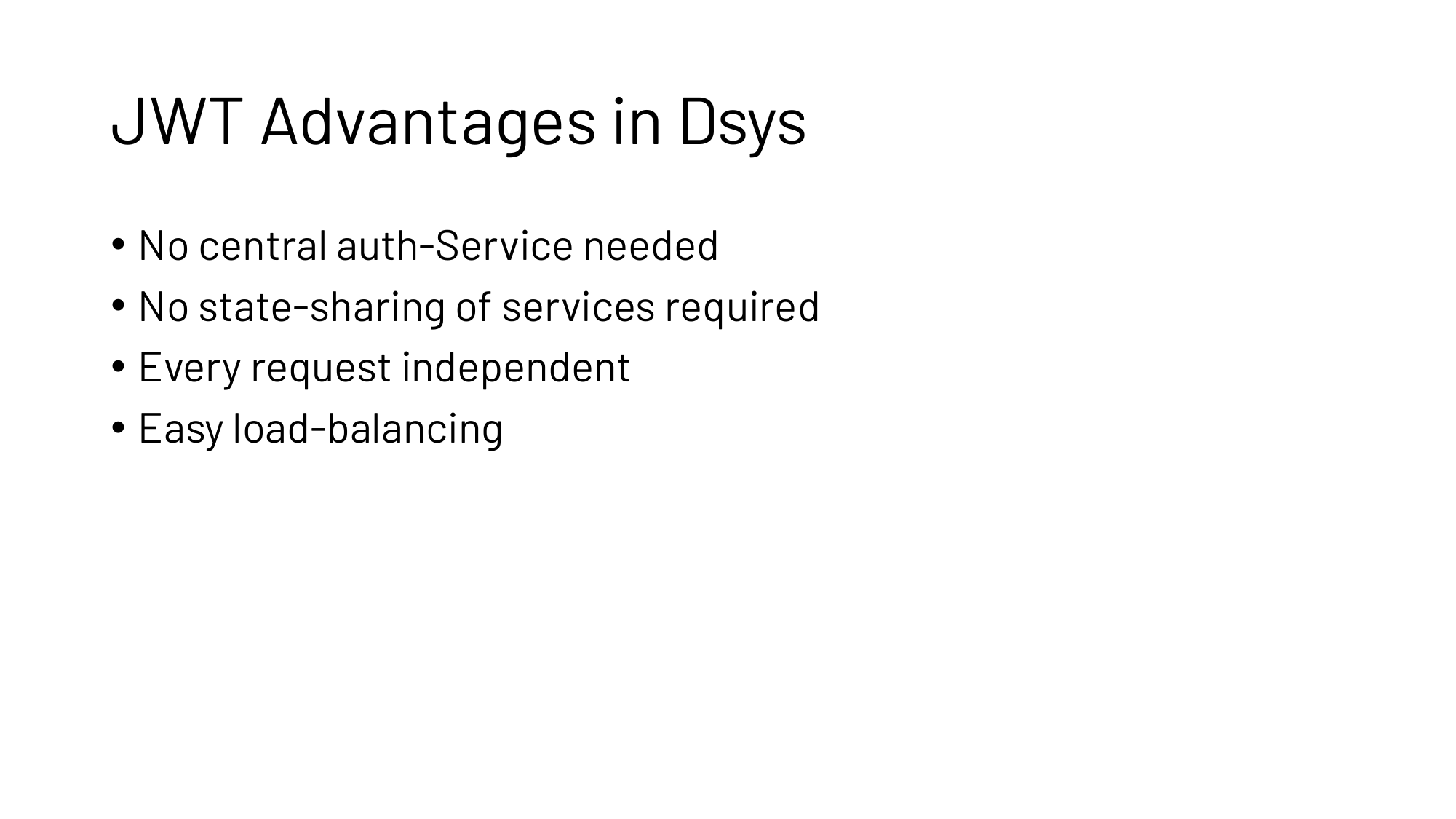

# JWT Advantages in Dsys
No central auth-Service needed
No state-sharing of services required
Every request independent
Easy load-balancing